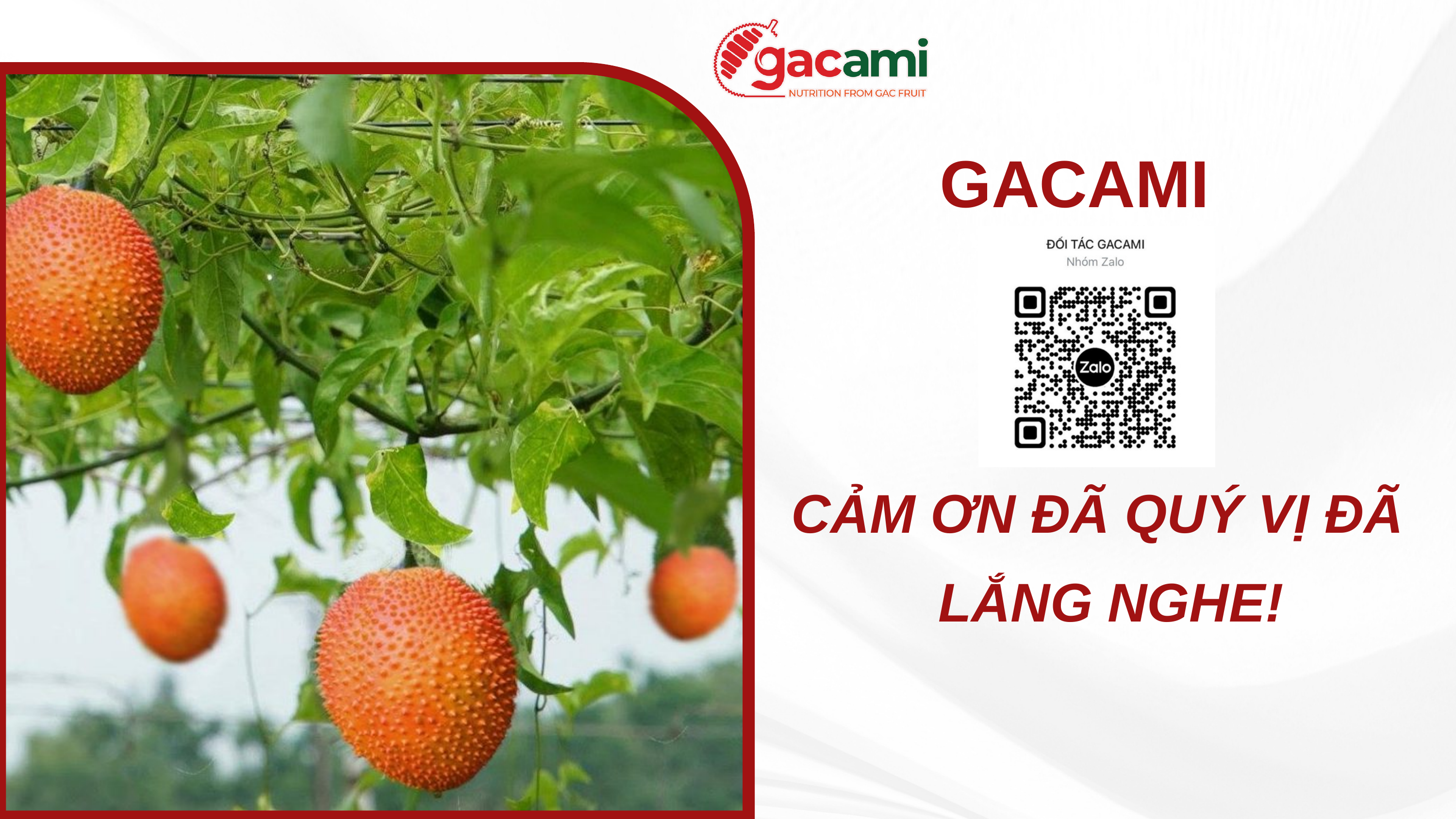

GACAMI

CẢM ƠN ĐÃ QUÝ VỊ ĐÃ
LẮNG NGHE!